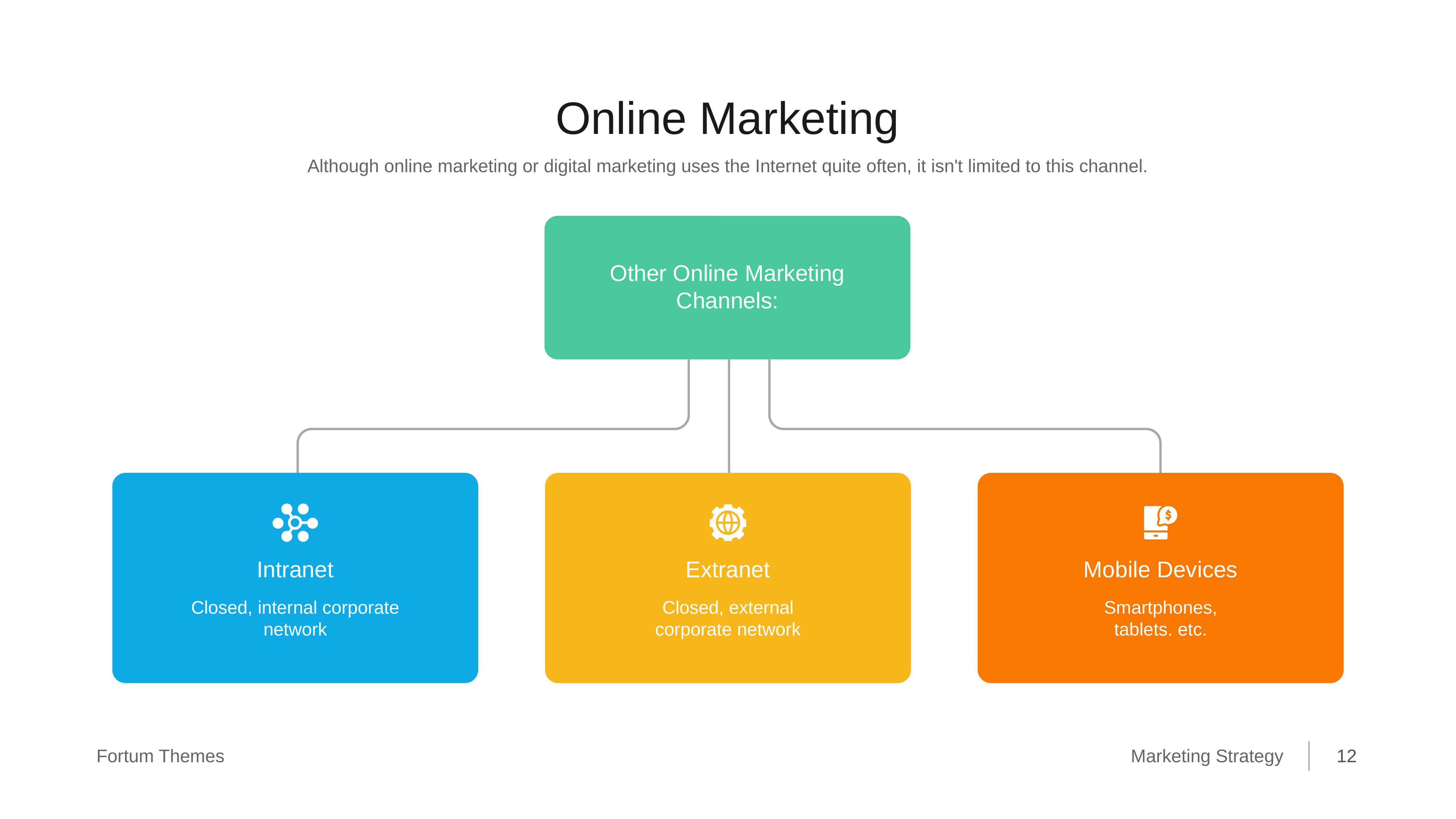

Online Marketing
Although online marketing or digital marketing uses the Internet quite often, it isn't limited to this channel.

Other Online Marketing Channels:

Intranet
Closed, internal corporate network

Extranet
Closed, external corporate network

Mobile Devices
Smartphones, tablets. etc.

12